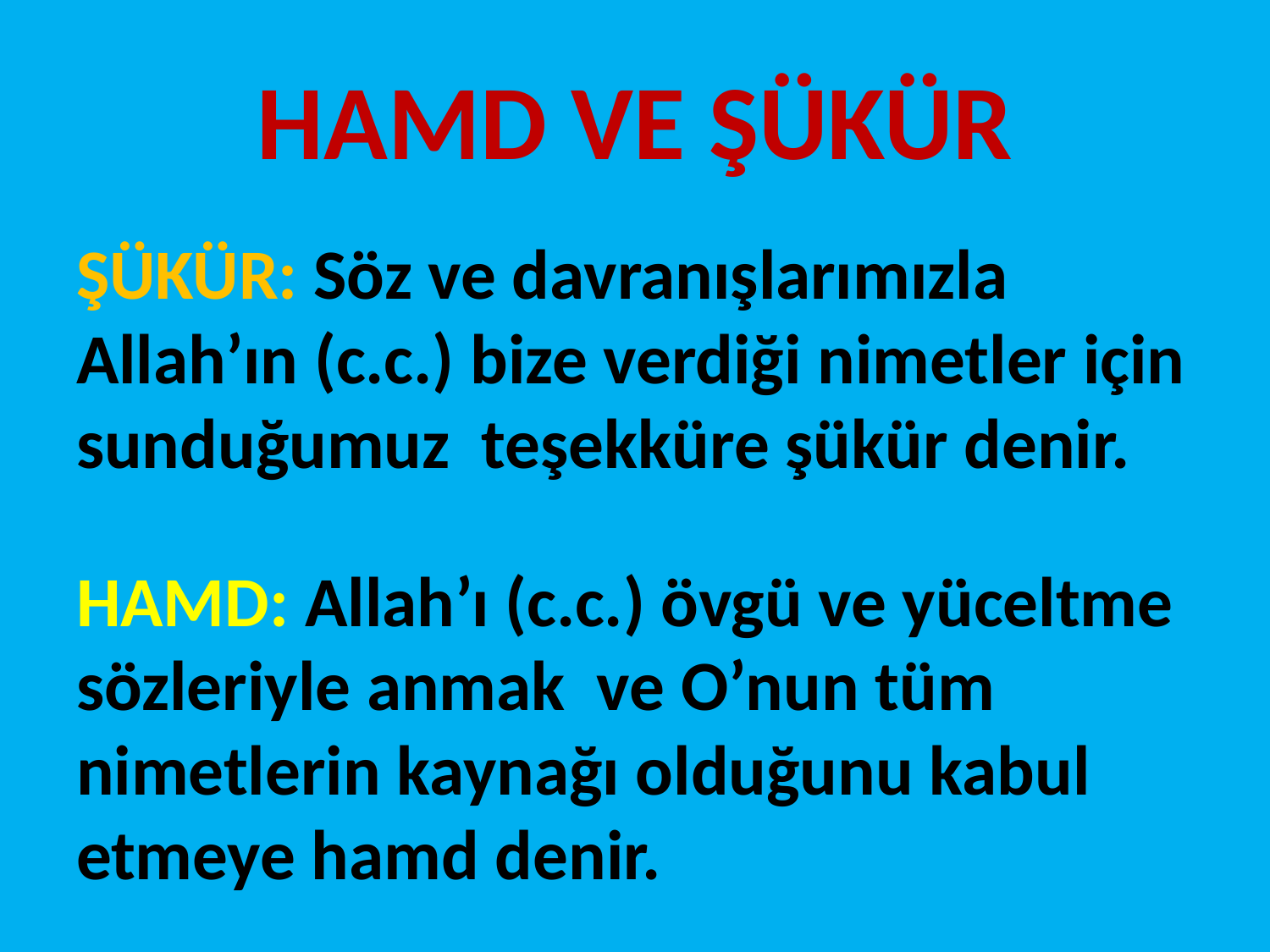

# HAMD VE ŞÜKÜR
ŞÜKÜR: Söz ve davranışlarımızla  Allah’ın (c.c.) bize verdiği nimetler için sunduğumuz  teşekküre şükür denir.

HAMD: Allah’ı (c.c.) övgü ve yüceltme sözleriyle anmak  ve O’nun tüm nimetlerin kaynağı olduğunu kabul etmeye hamd denir.